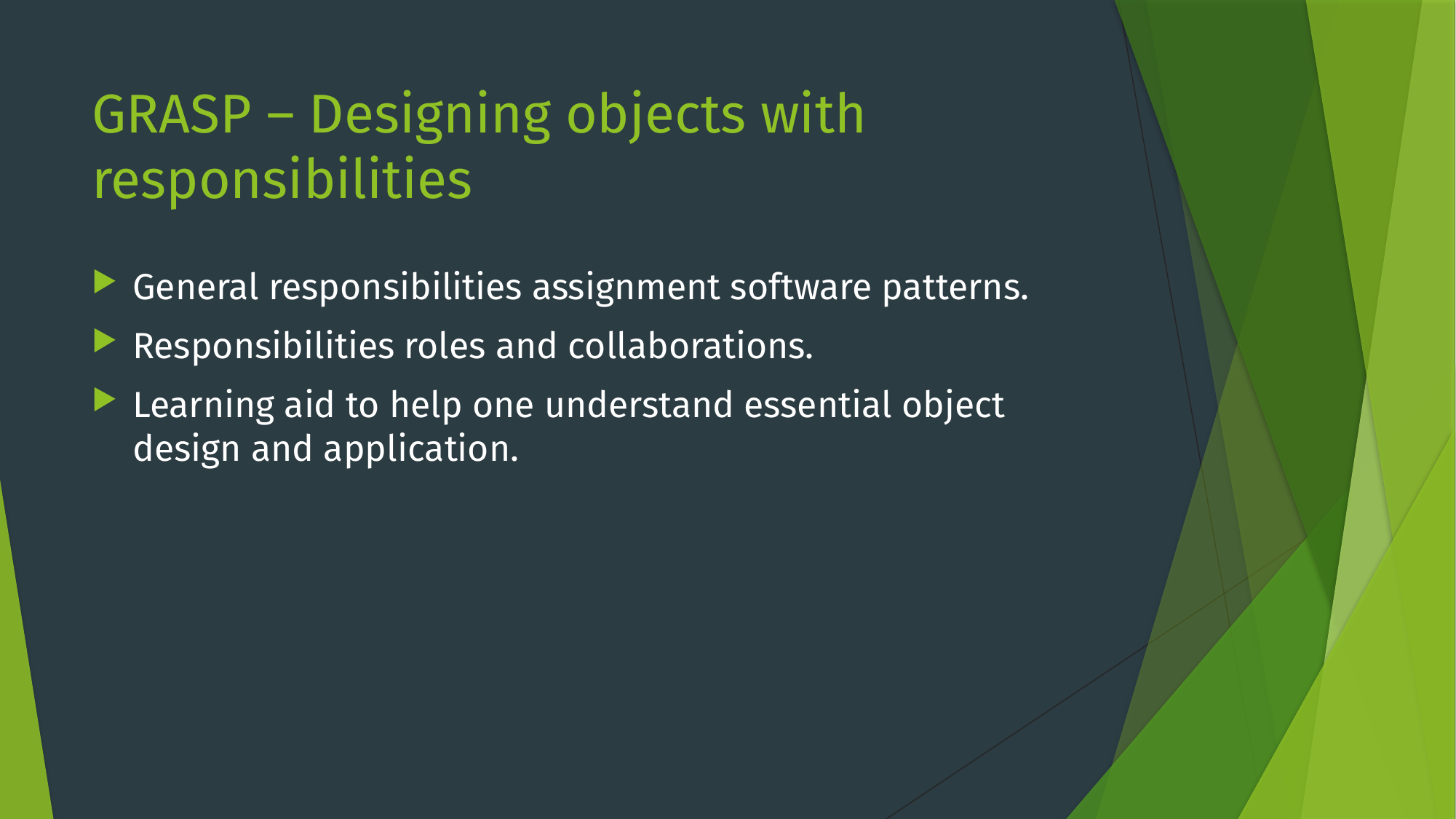

# GRASP – Designing objects with responsibilities
General responsibilities assignment software patterns.
Responsibilities roles and collaborations.
Learning aid to help one understand essential object design and application.